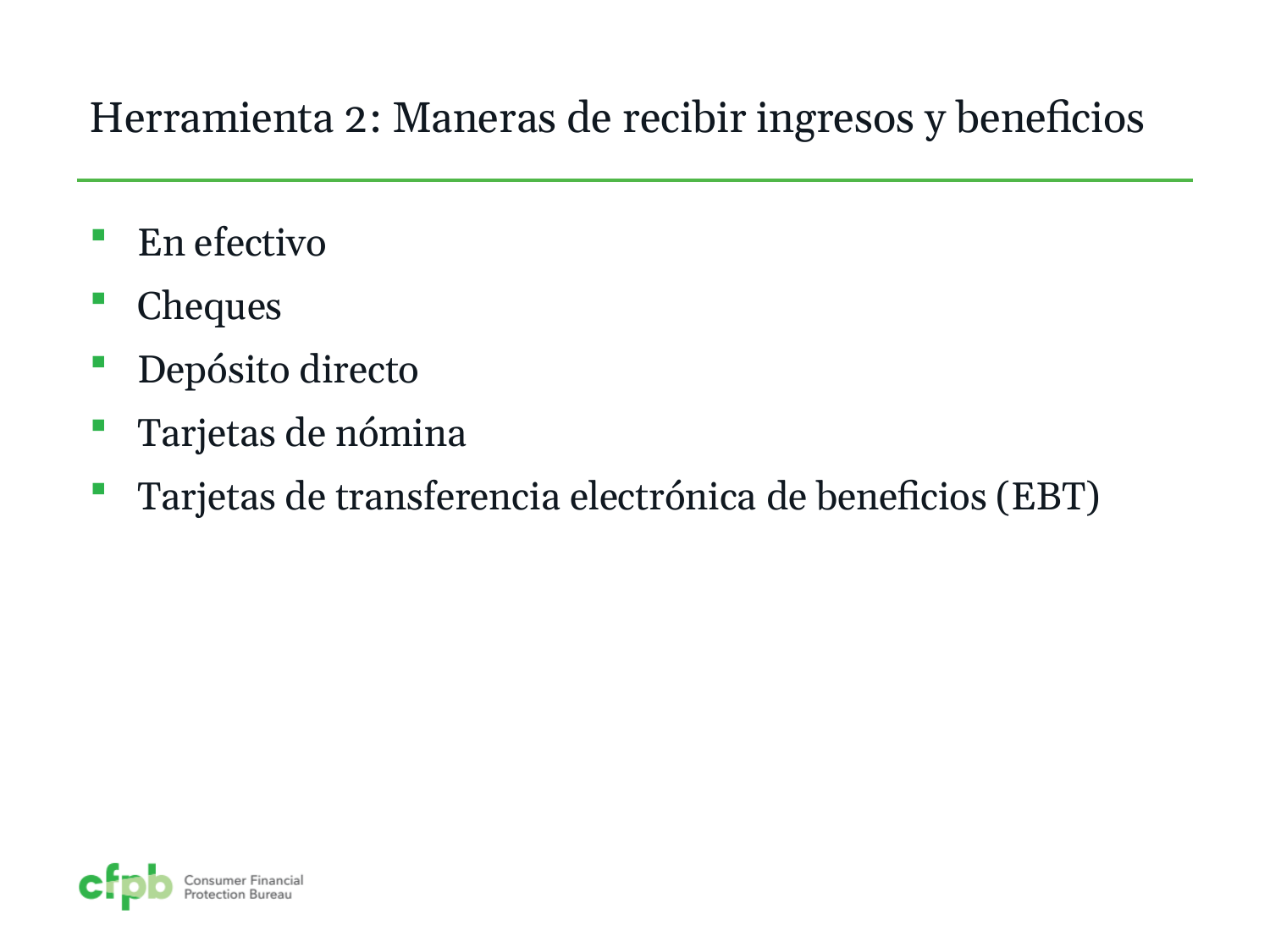

# Herramienta 2: Maneras de recibir ingresos y beneficios
En efectivo
Cheques
Depósito directo
Tarjetas de nómina
Tarjetas de transferencia electrónica de beneficios (EBT)